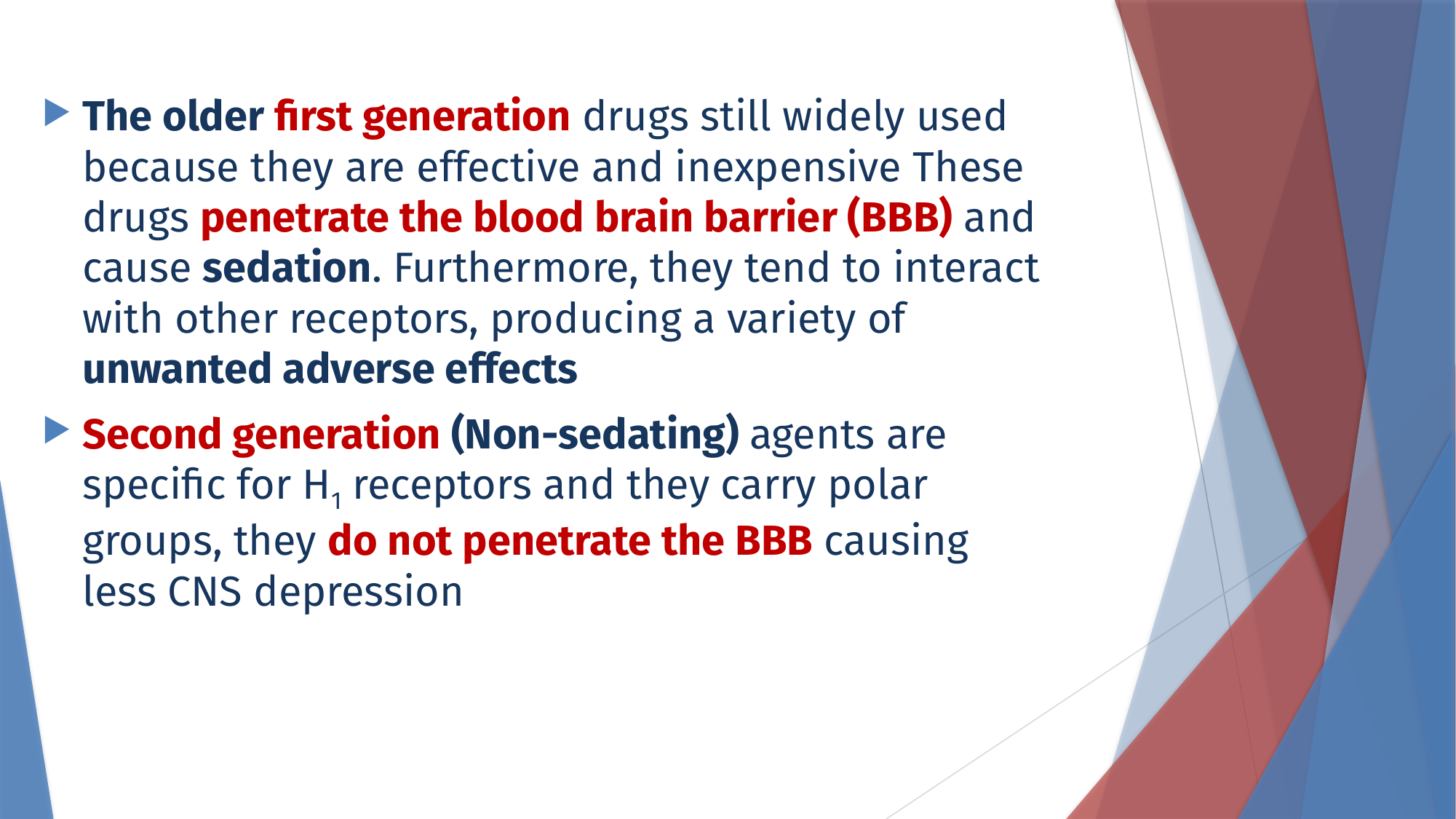

The older first generation drugs still widely used because they are effective and inexpensive These drugs penetrate the blood brain barrier (BBB) and cause sedation. Furthermore, they tend to interact with other receptors, producing a variety of unwanted adverse effects
Second generation (Non-sedating) agents are specific for H1 receptors and they carry polar groups, they do not penetrate the BBB causing less CNS depression